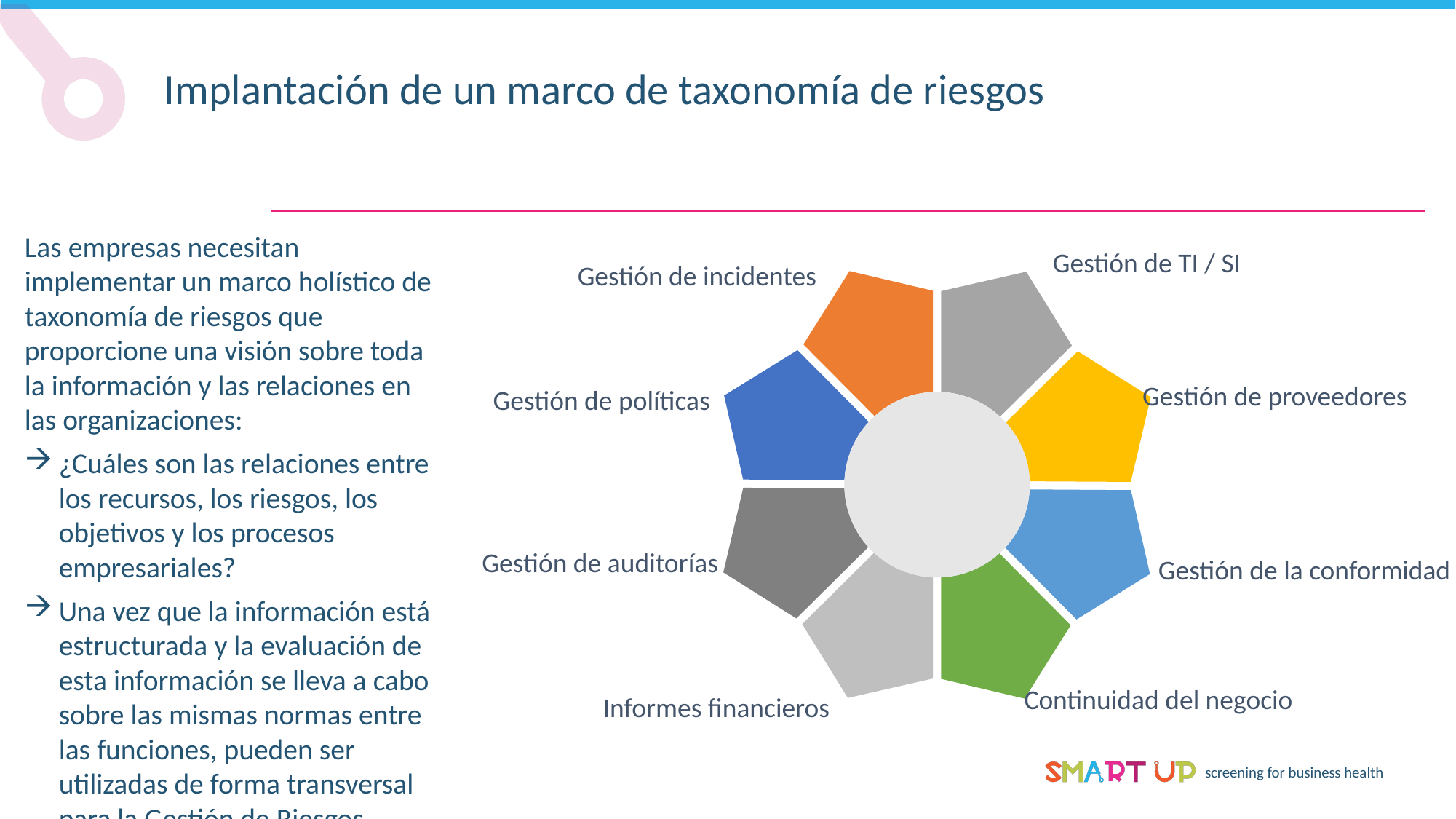

Implantación de un marco de taxonomía de riesgos
Las empresas necesitan implementar un marco holístico de taxonomía de riesgos que proporcione una visión sobre toda la información y las relaciones en las organizaciones:
¿Cuáles son las relaciones entre los recursos, los riesgos, los objetivos y los procesos empresariales?
Una vez que la información está estructurada y la evaluación de esta información se lleva a cabo sobre las mismas normas entre las funciones, pueden ser utilizadas de forma transversal para la Gestión de Riesgos
Gestión de TI / SI
Gestión de incidentes

Gestión de proveedores
Gestión de políticas

Gestión de auditorías
Gestión de la conformidad

Continuidad del negocio
Informes financieros